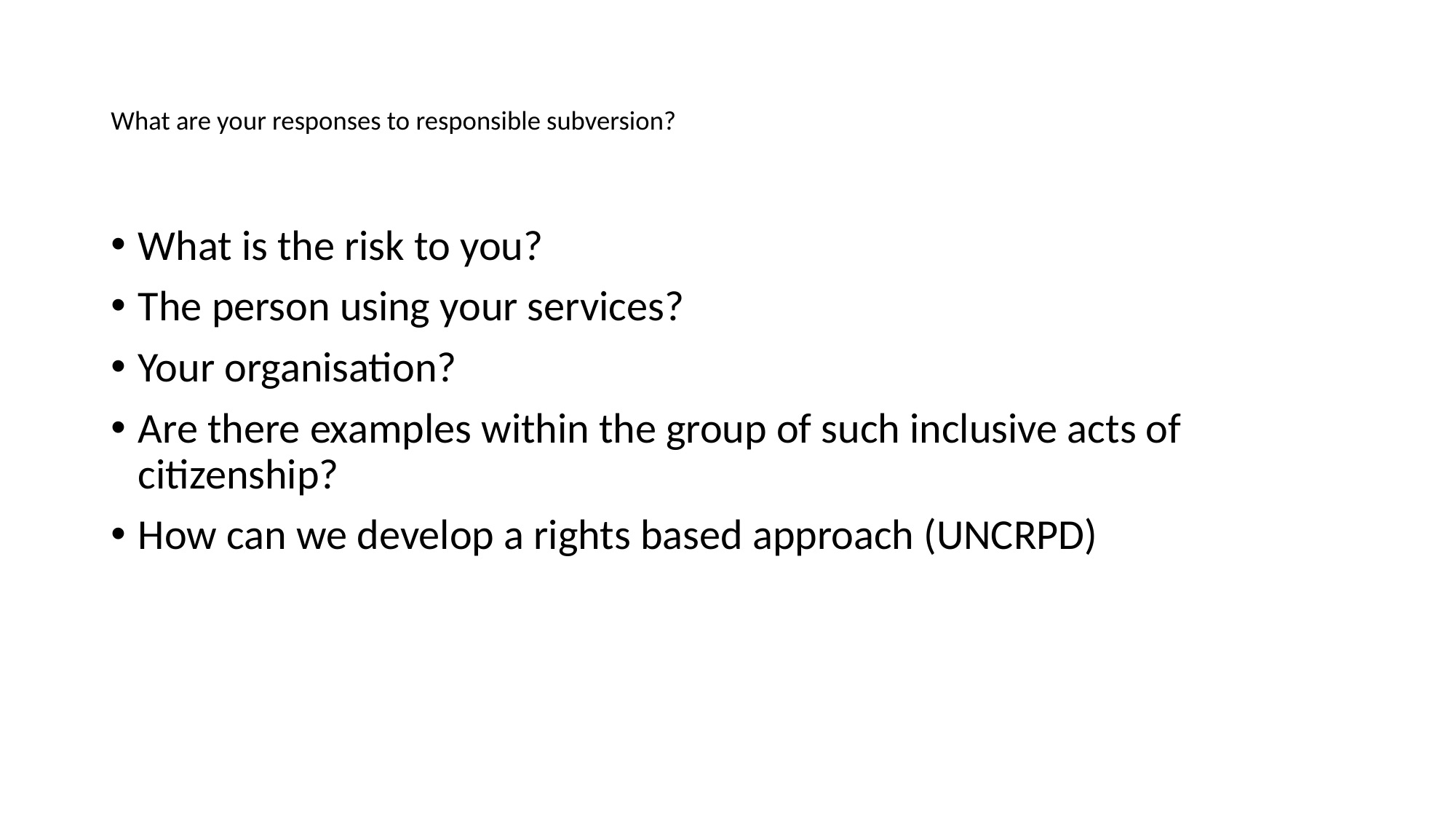

# What are your responses to responsible subversion?
What is the risk to you?
The person using your services?
Your organisation?
Are there examples within the group of such inclusive acts of citizenship?
How can we develop a rights based approach (UNCRPD)